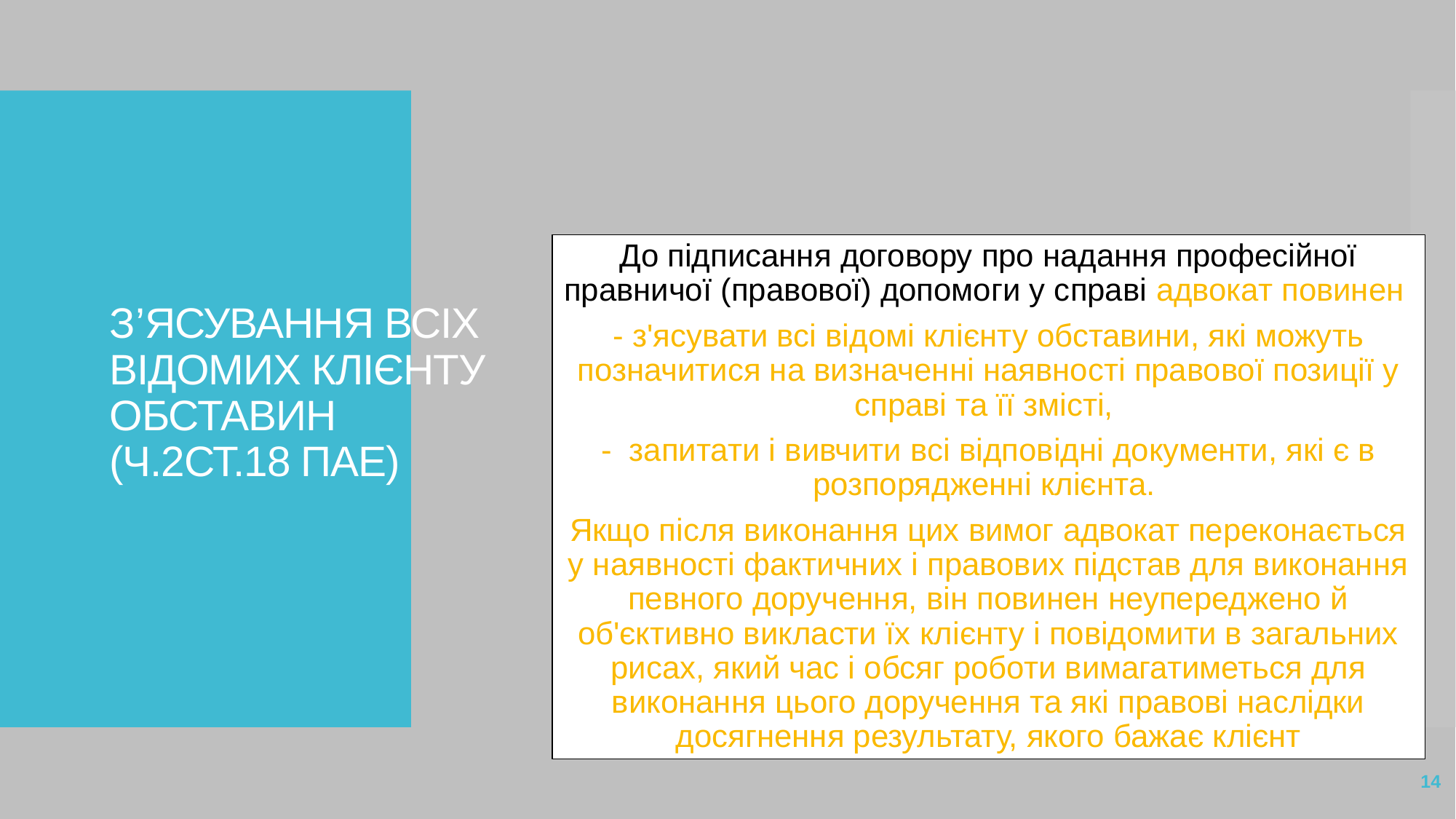

До підписання договору про надання професійної правничої (правової) допомоги у справі адвокат повинен
- з'ясувати всі відомі клієнту обставини, які можуть позначитися на визначенні наявності правової позиції у справі та її змісті,
-  запитати і вивчити всі відповідні документи, які є в розпорядженні клієнта.
Якщо після виконання цих вимог адвокат переконається у наявності фактичних і правових підстав для виконання певного доручення, він повинен неупереджено й об'єктивно викласти їх клієнту і повідомити в загальних рисах, який час і обсяг роботи вимагатиметься для виконання цього доручення та які правові наслідки досягнення результату, якого бажає клієнт
# З’ЯСУВАННЯ ВСІХ ВІДОМИХ КЛІЄНТУ ОБСТАВИН (Ч.2СТ.18 ПАЕ)
14